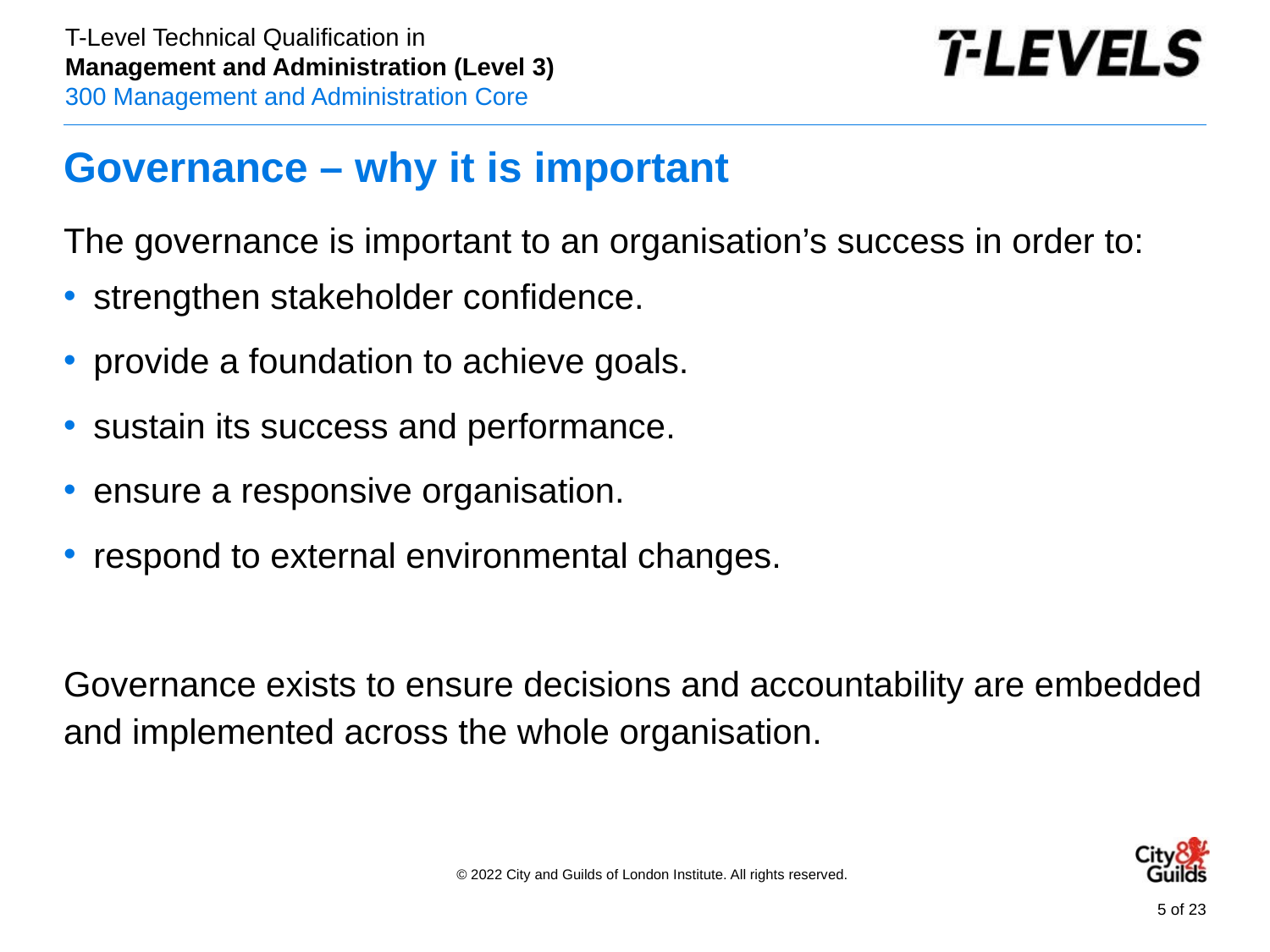

# Governance – why it is important
The governance is important to an organisation’s success in order to:
strengthen stakeholder confidence.
provide a foundation to achieve goals.
sustain its success and performance.
ensure a responsive organisation.
respond to external environmental changes.

Governance exists to ensure decisions and accountability are embedded and implemented across the whole organisation.